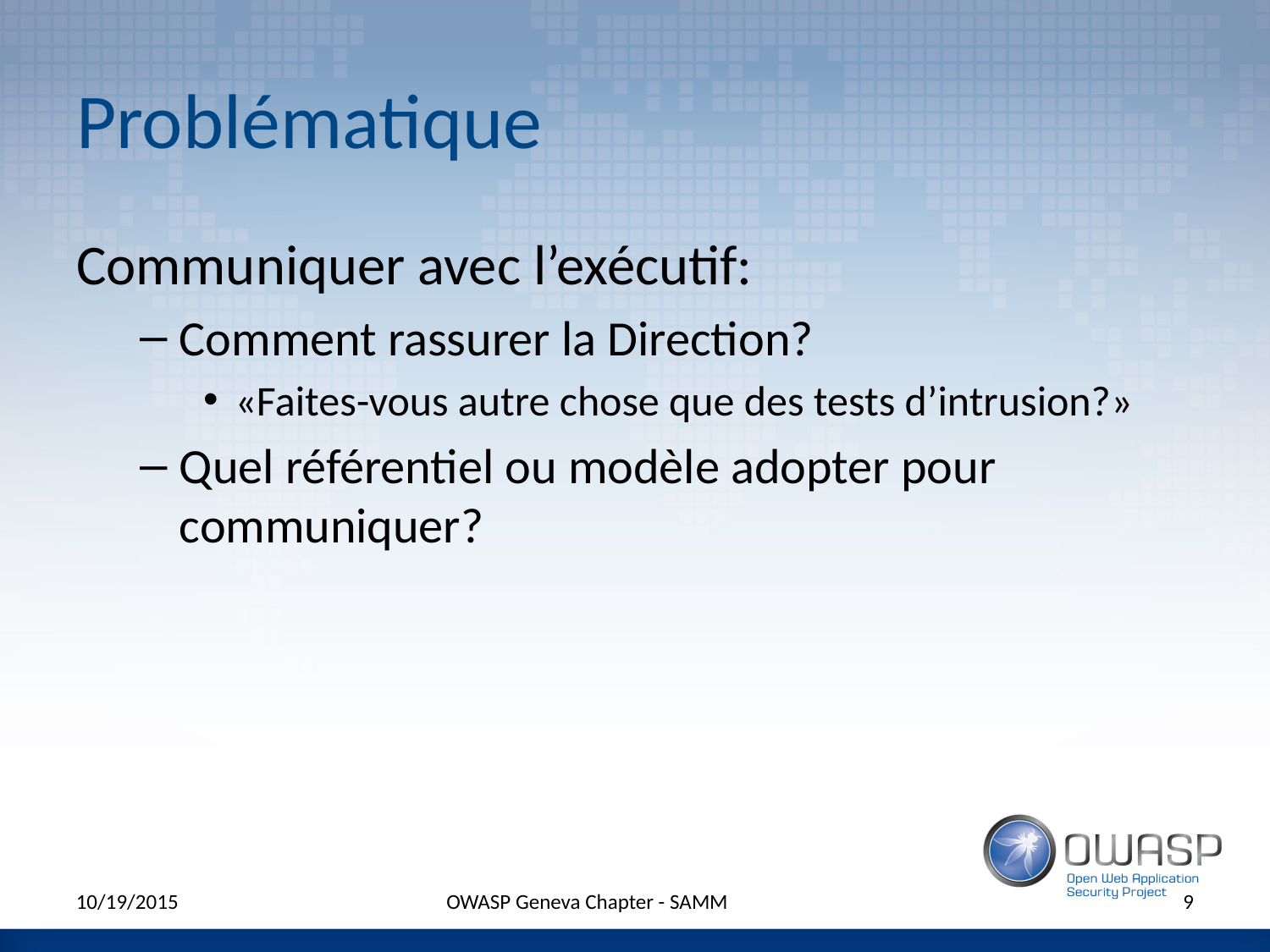

# Problématique
Communiquer avec l’exécutif:
Comment rassurer la Direction?
«Faites-vous autre chose que des tests d’intrusion?»
Quel référentiel ou modèle adopter pour communiquer?

10/19/2015
OWASP Geneva Chapter - SAMM
9